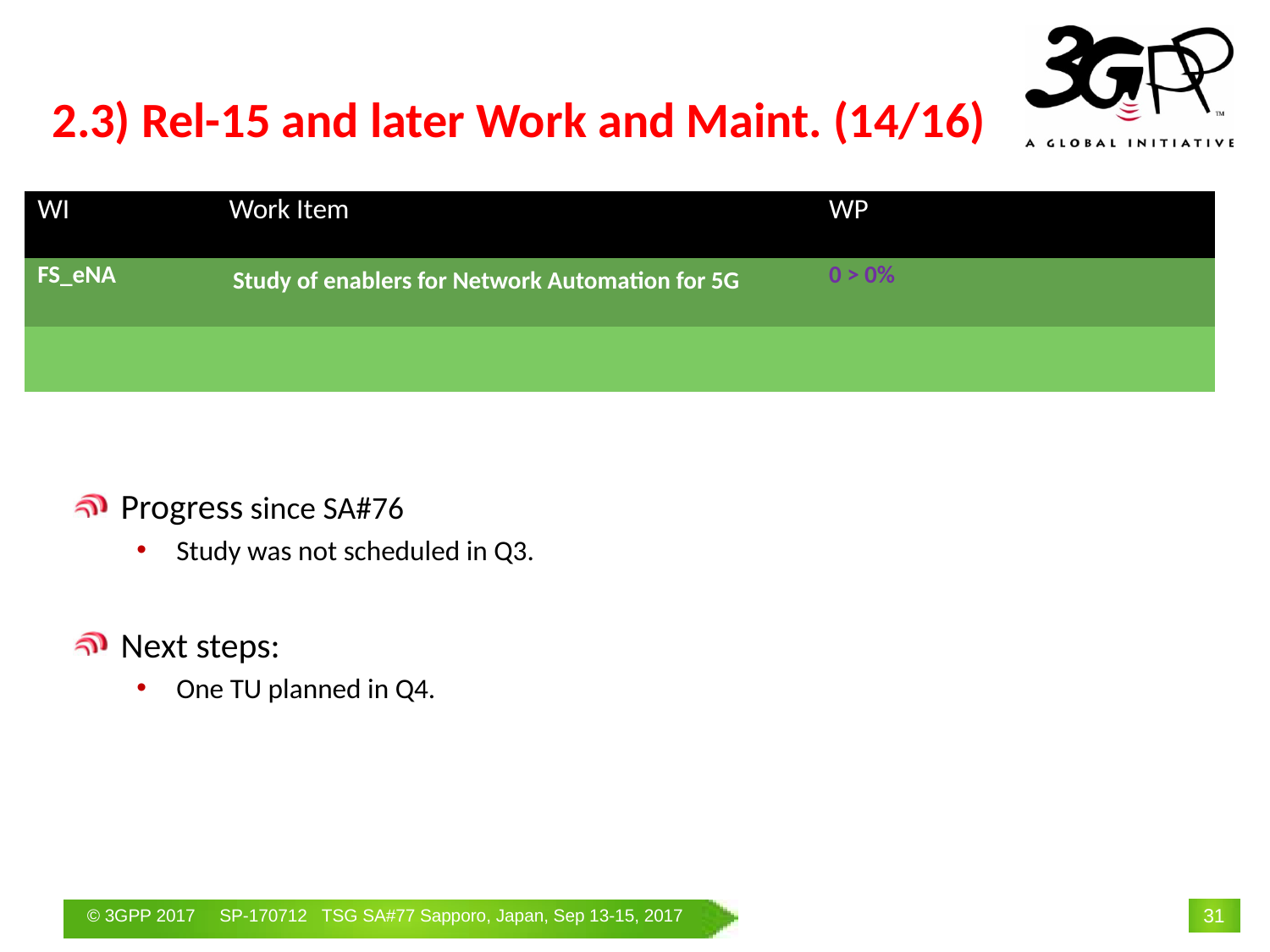

# 2.3) Rel-15 and later Work and Maint. (14/16)
| WI | Work Item | WP |  |  |
| --- | --- | --- | --- | --- |
| FS\_eNA | Study of enablers for Network Automation for 5G | 0 > 0% |  |  |
|  |  |  |  |  |
Progress since SA#76
Study was not scheduled in Q3.

Next steps:
One TU planned in Q4.